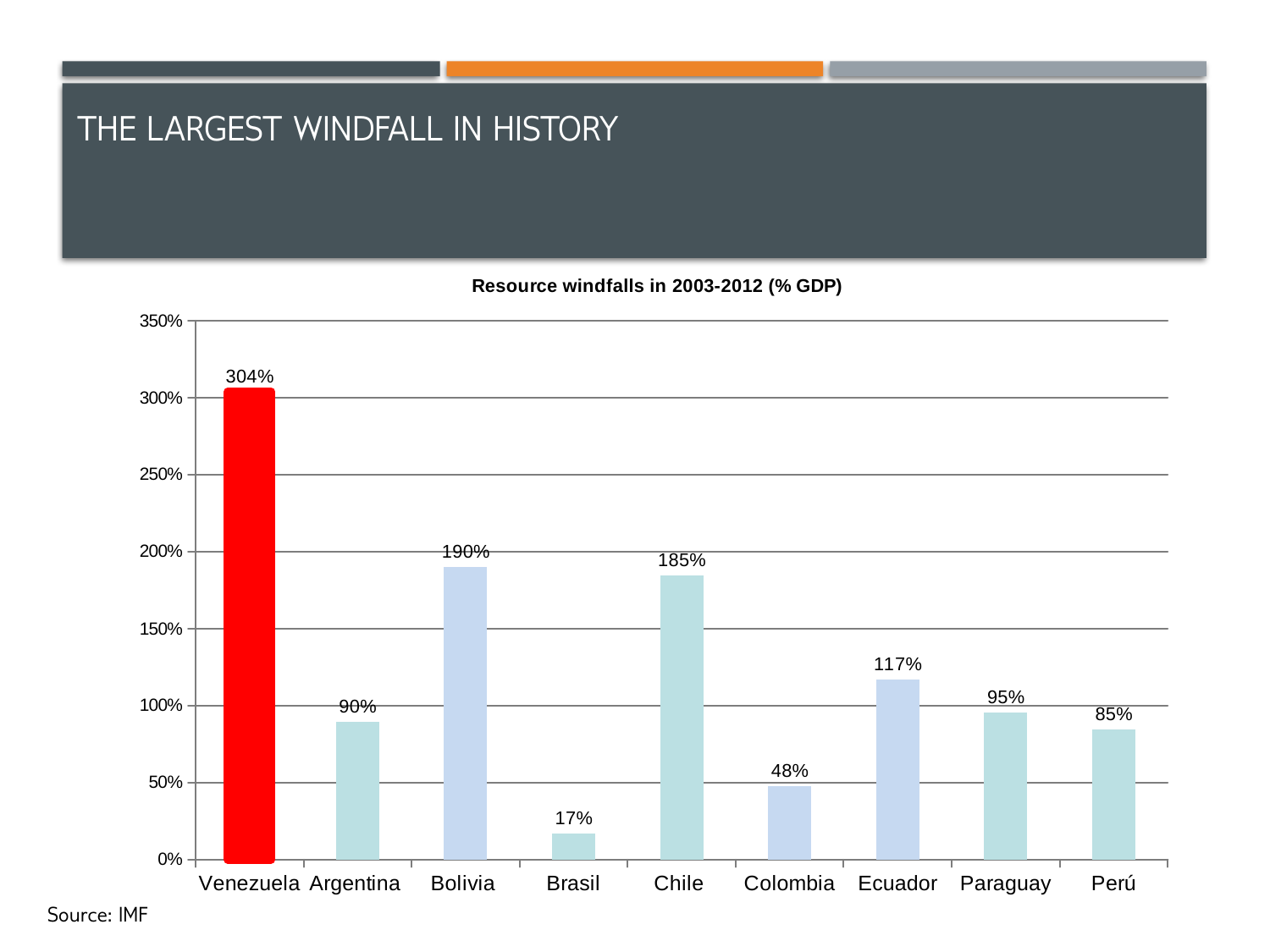

# The largest windfall in history

### Chart: Resource windfalls in 2003-2012 (% GDP)

| Category | Accumulated  Windfall Income |
|---|---|
| Venezuela | 3.039 |
| Argentina  | 0.897 |
| Bolivia  | 1.901 |
| Brasil | 0.171 |
| Chile  | 1.847 |
| Colombia | 0.477 |
| Ecuador | 1.168 |
| Paraguay | 0.953 |
| Perú | 0.846 |
Source: IMF